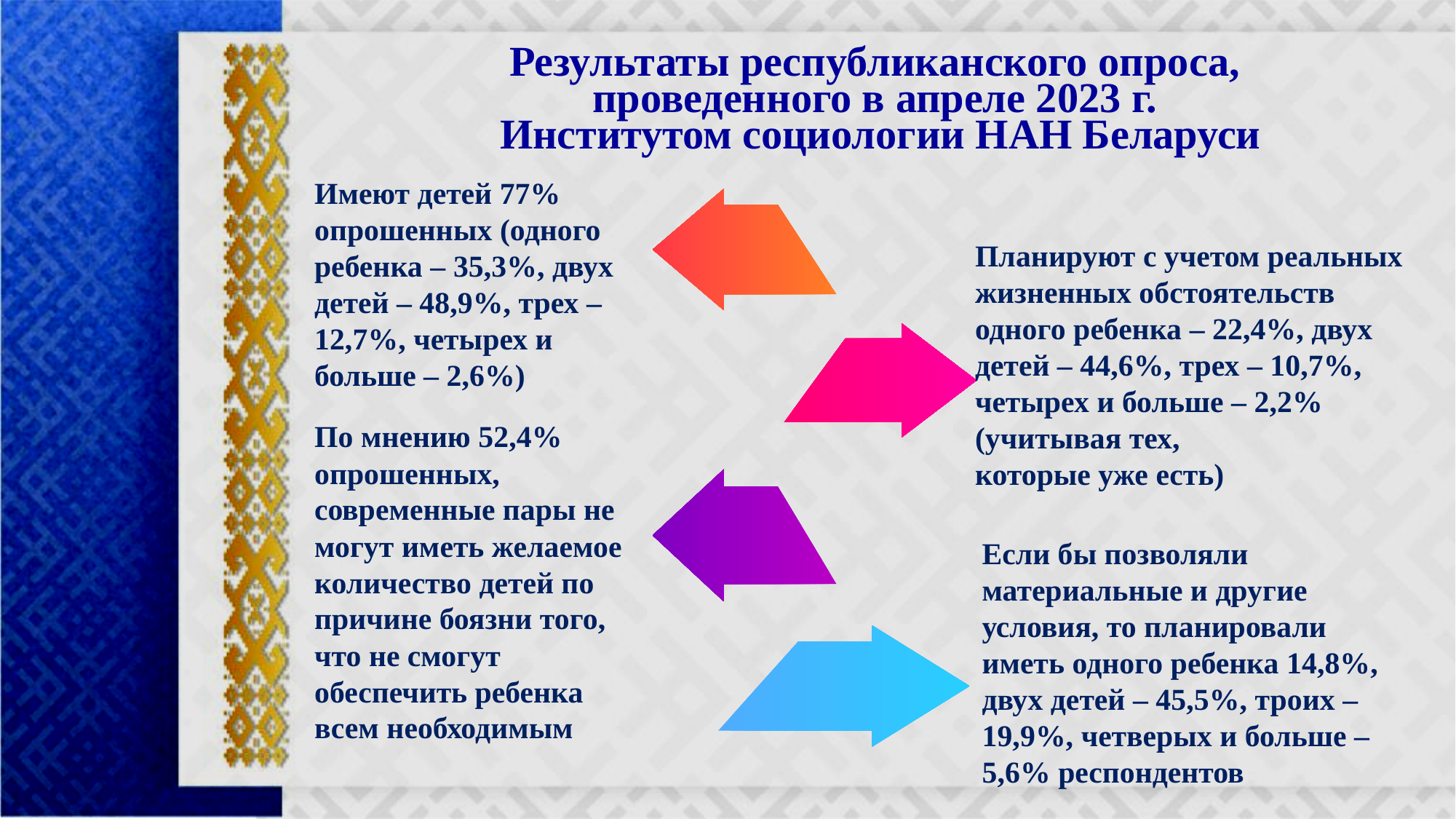

Результаты республиканского опроса,
проведенного в апреле 2023 г.
Институтом социологии НАН Беларуси
Имеют детей 77% опрошенных (одного ребенка – 35,3%, двух детей – 48,9%, трех – 12,7%, четырех и больше – 2,6%)

Планируют с учетом реальных жизненных обстоятельств одного ребенка – 22,4%, двух детей – 44,6%, трех – 10,7%, четырех и больше – 2,2% (учитывая тех,
которые уже есть)

По мнению 52,4% опрошенных, современные пары не могут иметь желаемое количество детей по причине боязни того, что не смогут обеспечить ребенка
всем необходимым

Если бы позволяли материальные и другие условия, то планировали иметь одного ребенка 14,8%, двух детей – 45,5%, троих – 19,9%, четверых и больше – 5,6% респондентов